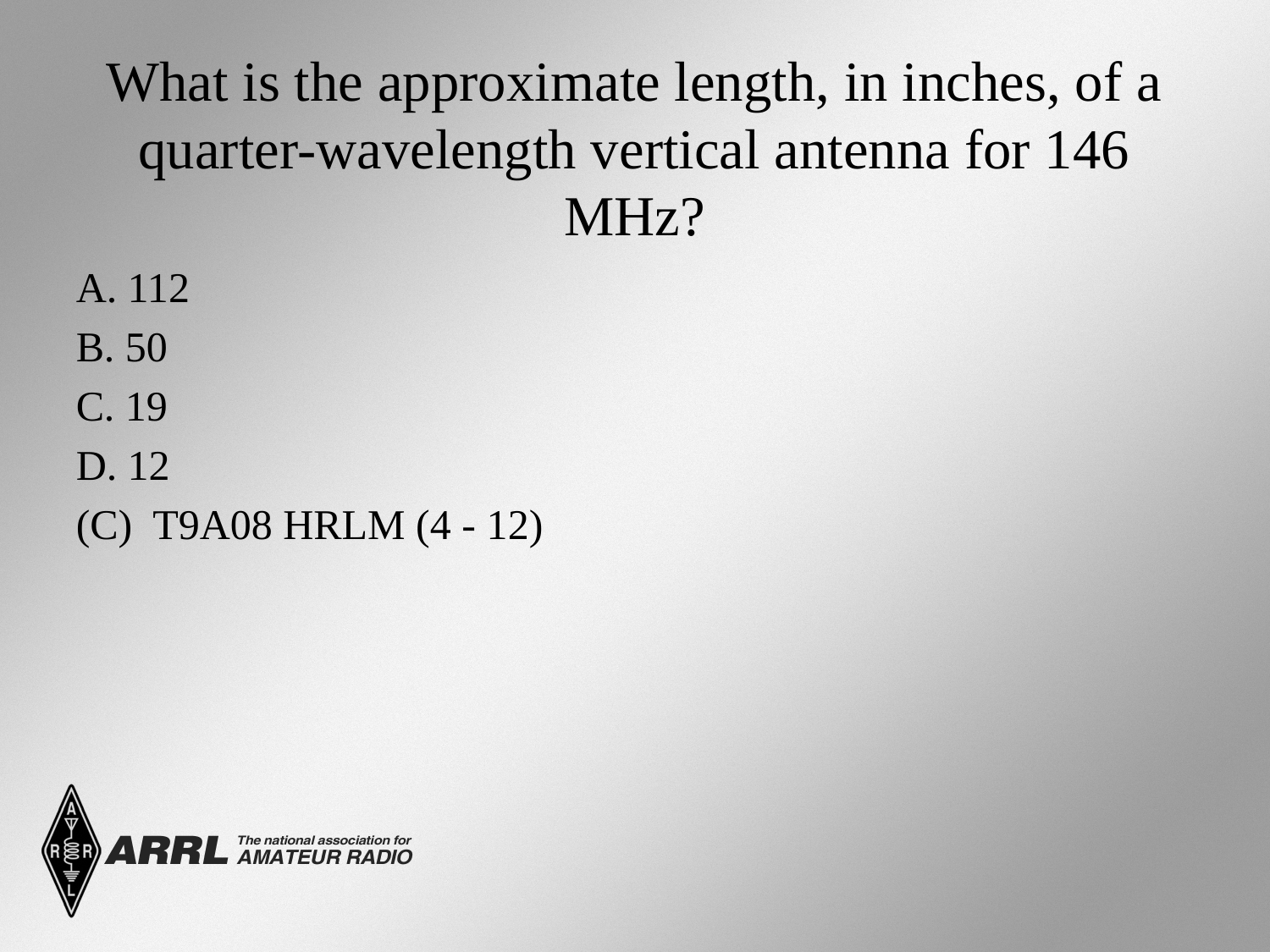

# What is the approximate length, in inches, of a quarter-wavelength vertical antenna for 146 MHz?
A. 112
B. 50
C. 19
D. 12
(C)  T9A08 HRLM (4 - 12)